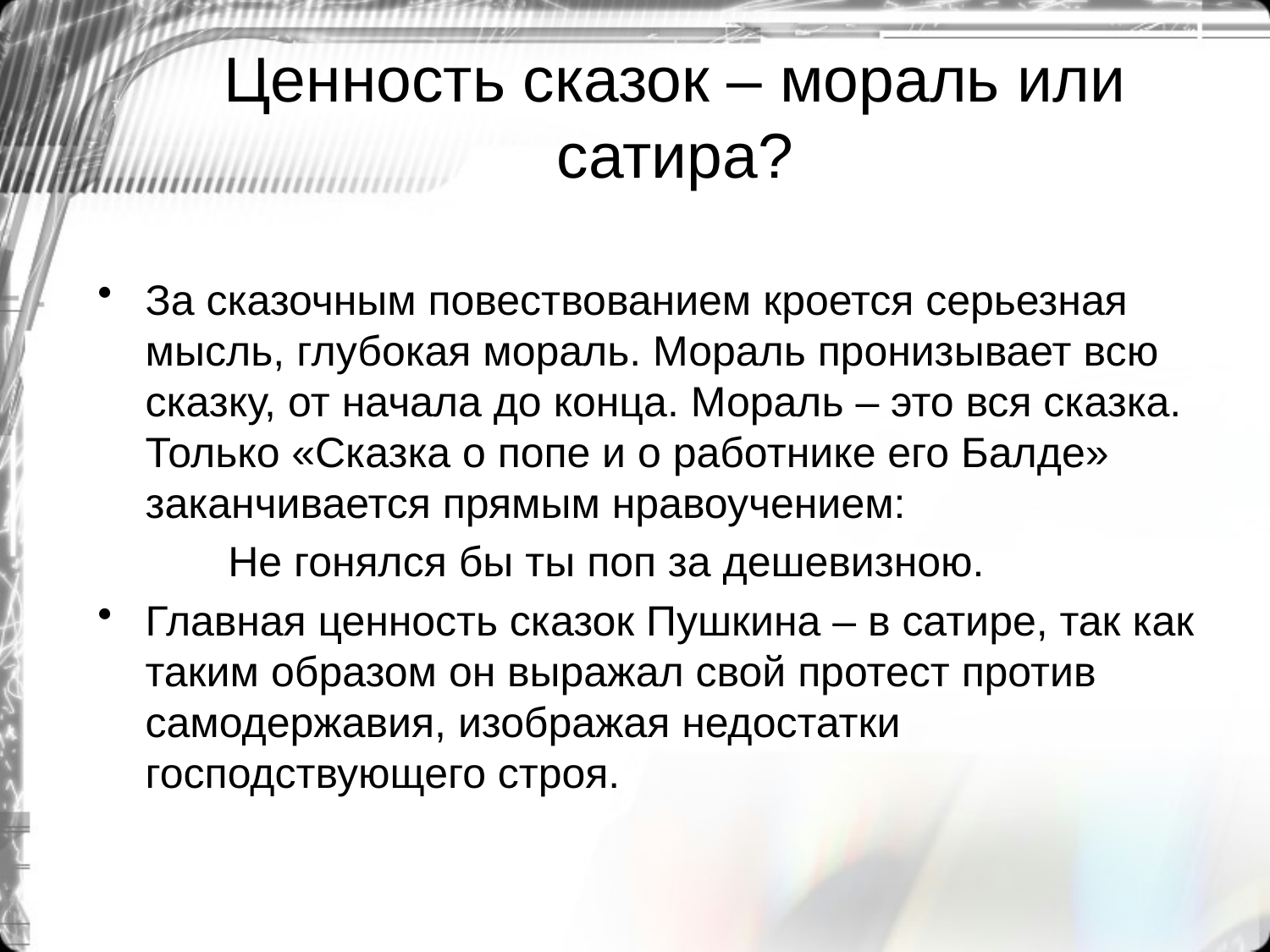

# Ценность сказок – мораль или сатира?
За сказочным повествованием кроется серьезная мысль, глубокая мораль. Мораль пронизывает всю сказку, от начала до конца. Мораль – это вся сказка. Только «Сказка о попе и о работнике его Балде» заканчивается прямым нравоучением:
           Не гонялся бы ты поп за дешевизною.
Главная ценность сказок Пушкина – в сатире, так как таким образом он выражал свой протест против самодержавия, изображая недостатки господствующего строя.